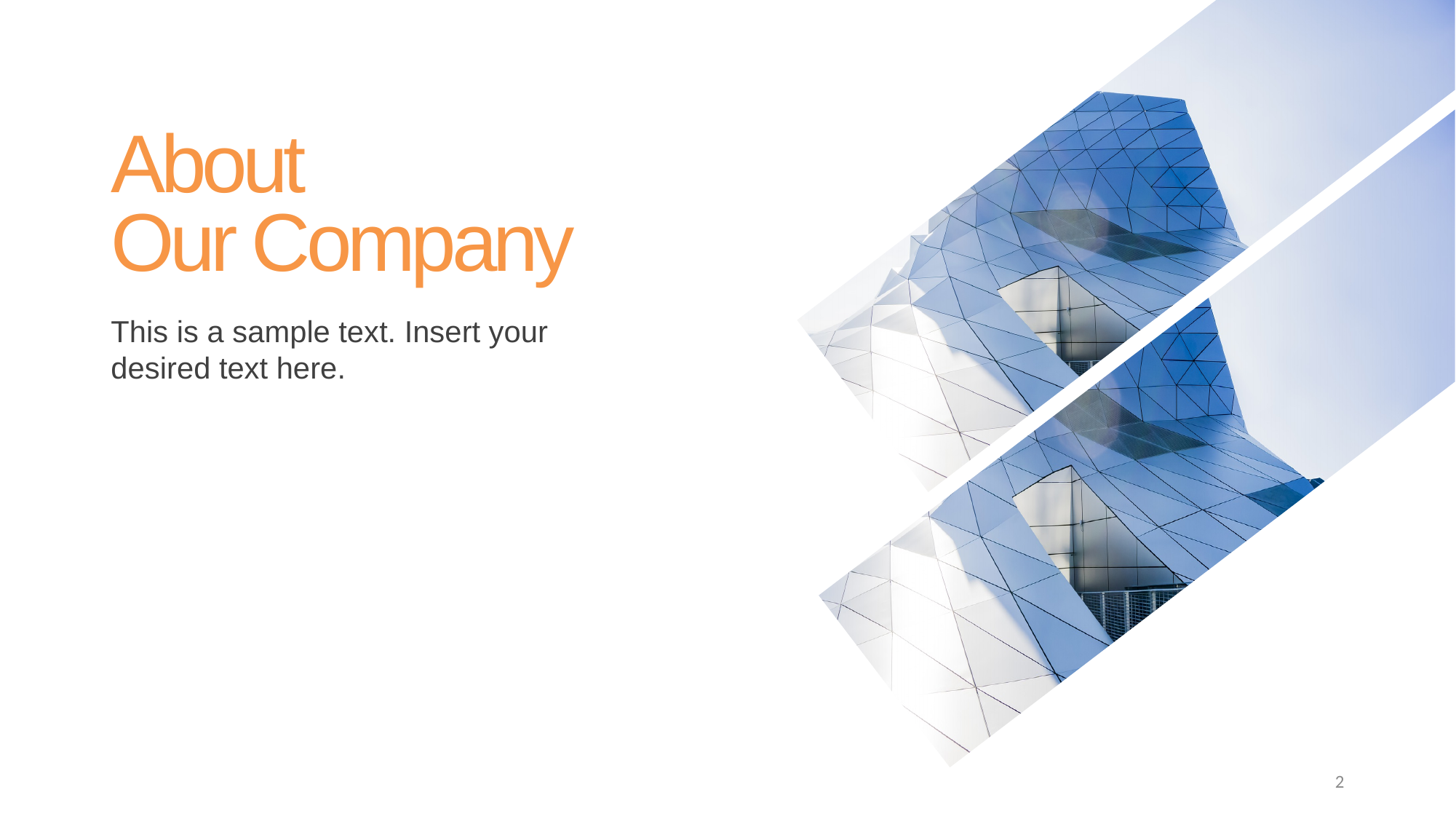

About
Our Company
This is a sample text. Insert your desired text here.
2